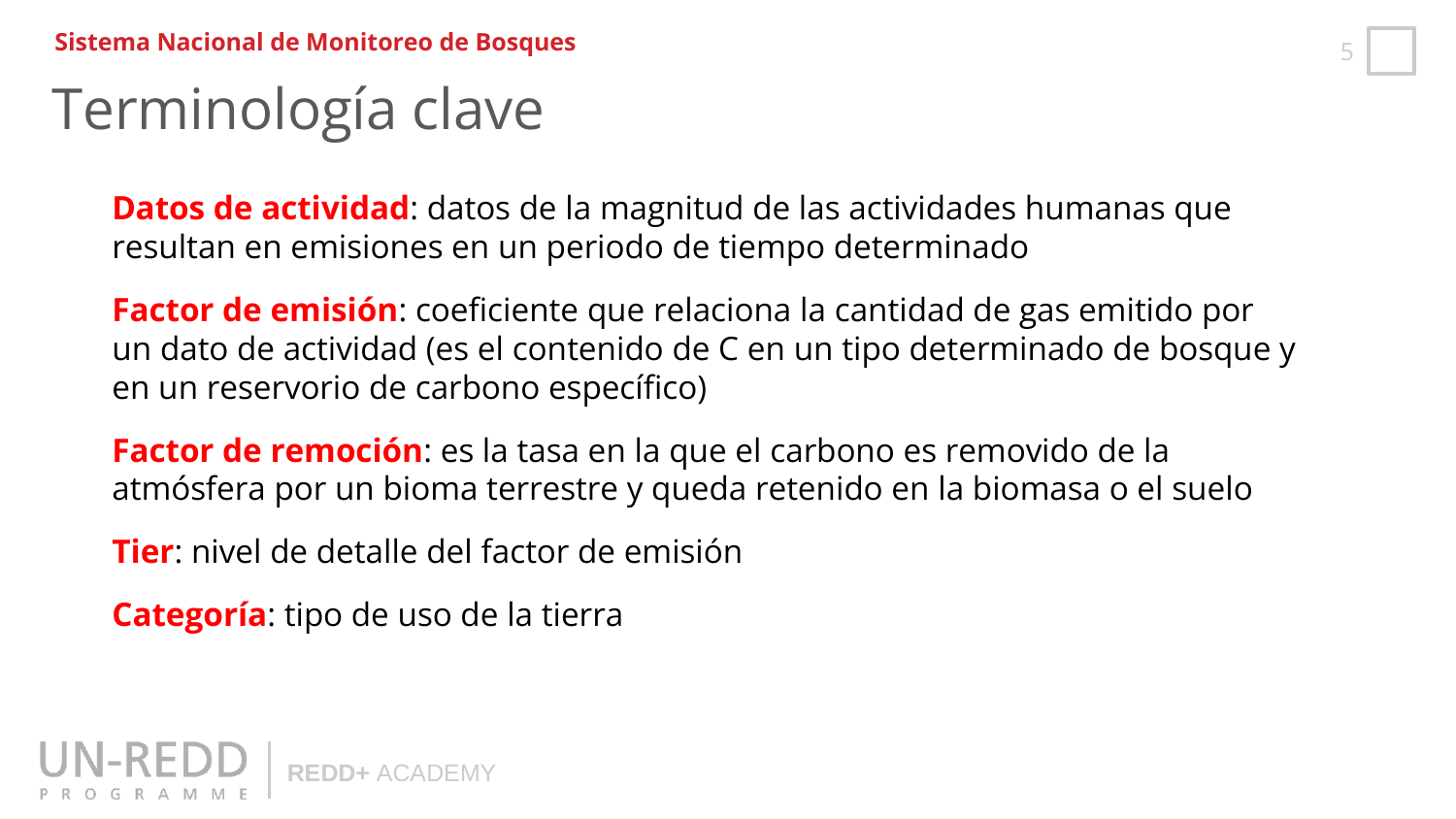

Sistema Nacional de Monitoreo de Bosques
Terminología clave
Datos de actividad: datos de la magnitud de las actividades humanas que resultan en emisiones en un periodo de tiempo determinado
Factor de emisión: coeficiente que relaciona la cantidad de gas emitido por un dato de actividad (es el contenido de C en un tipo determinado de bosque y en un reservorio de carbono específico)
Factor de remoción: es la tasa en la que el carbono es removido de la atmósfera por un bioma terrestre y queda retenido en la biomasa o el suelo
Tier: nivel de detalle del factor de emisión
Categoría: tipo de uso de la tierra